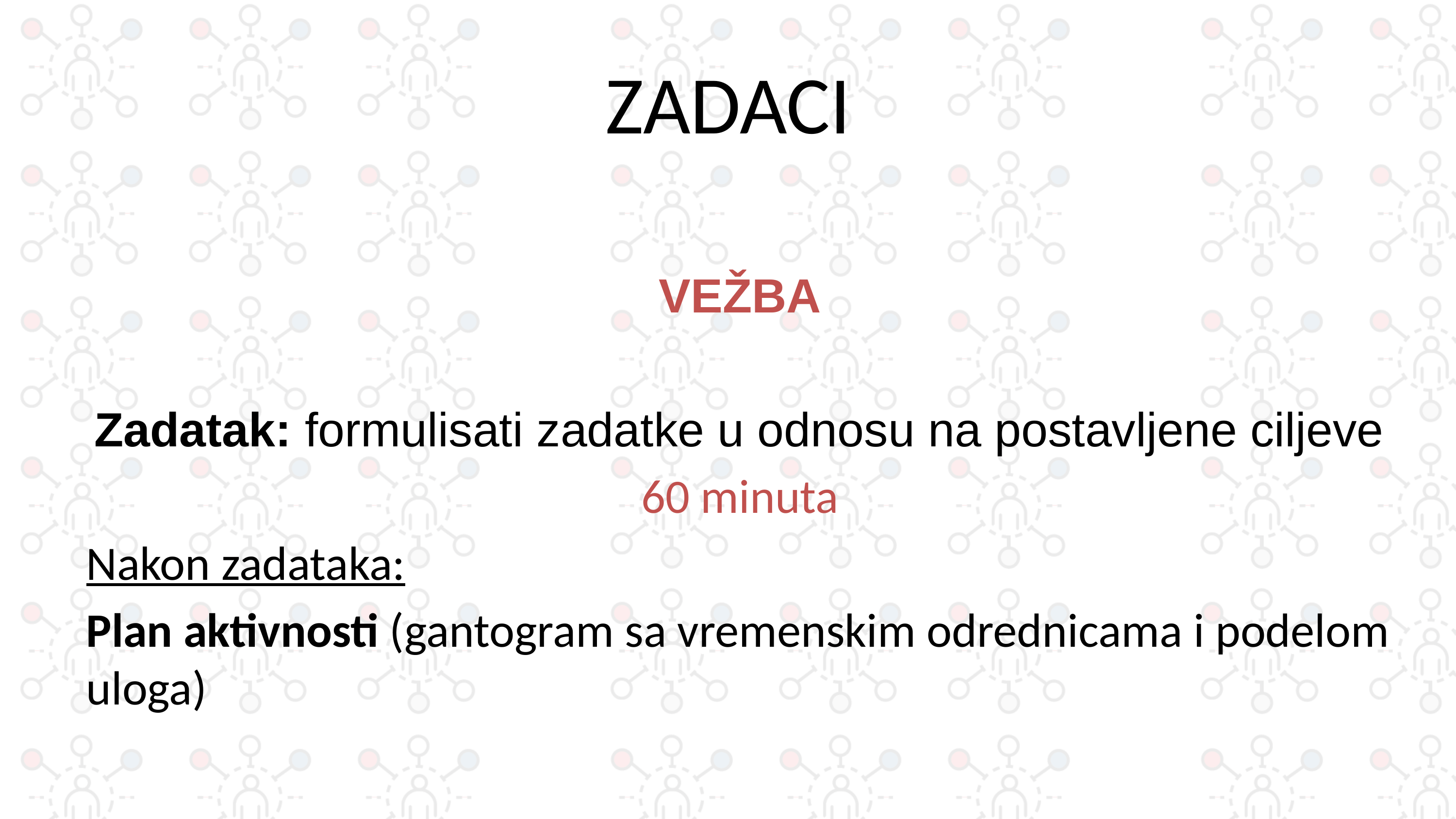

# ZADACI

VEŽBA

Zadatak: formulisati zadatke u odnosu na postavljene ciljeve
60 minuta
Nakon zadataka:
Plan aktivnosti (gantogram sa vremenskim odrednicama i podelom uloga)